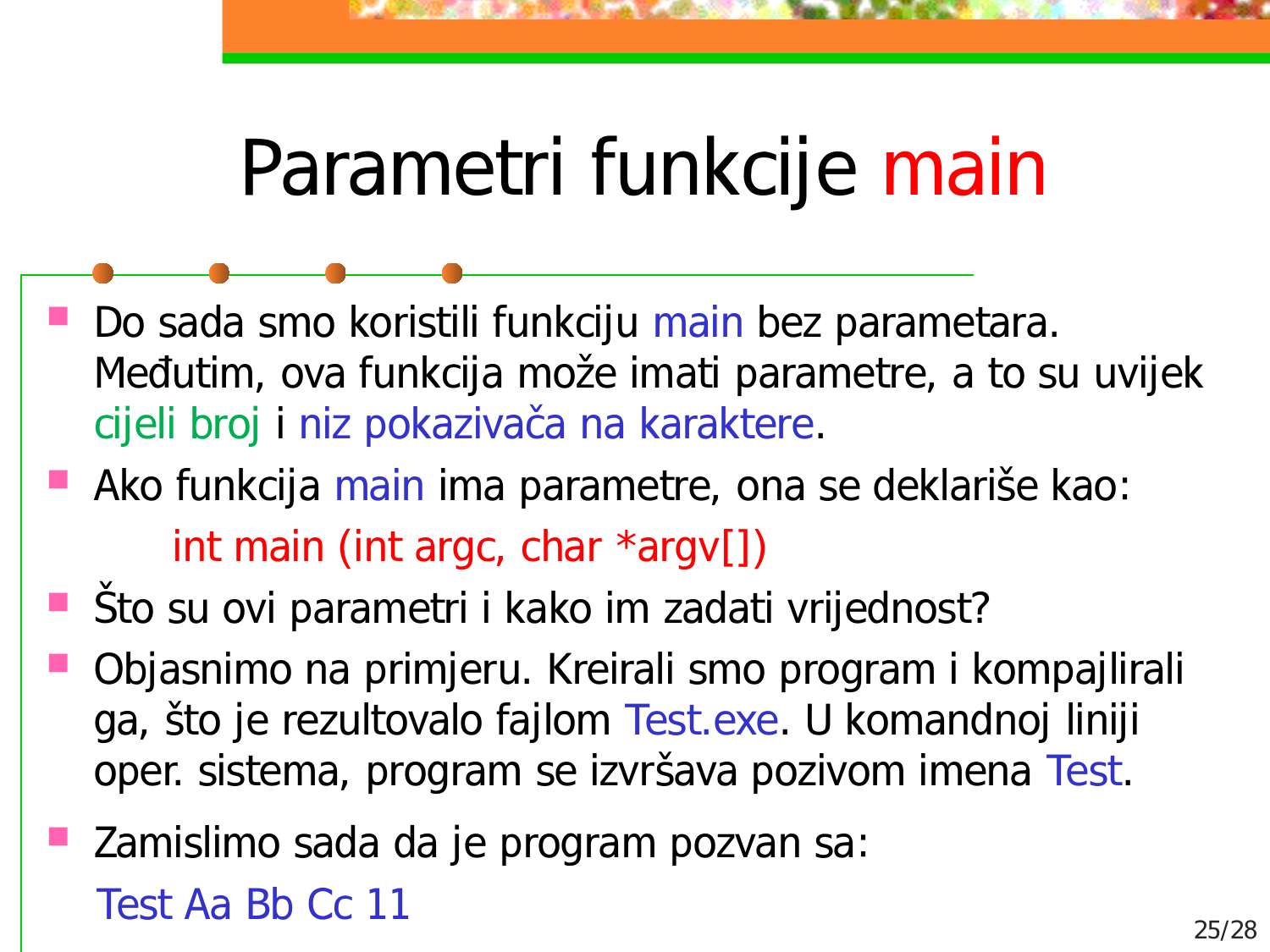

# Parametri funkcije main
Do sada smo koristili funkciju main bez parametara. Međutim, ova funkcija može imati parametre, a to su uvijek cijeli broj i niz pokazivača na karaktere.
Ako funkcija main ima parametre, ona se deklariše kao:
	int main (int argc, char *argv[])
Što su ovi parametri i kako im zadati vrijednost?
Objasnimo na primjeru. Kreirali smo program i kompajlirali ga, što je rezultovalo fajlom Test.exe. U komandnoj liniji oper. sistema, program se izvršava pozivom imena Test.
Zamislimo sada da je program pozvan sa:
Test Aa Bb Cc 11
25/28